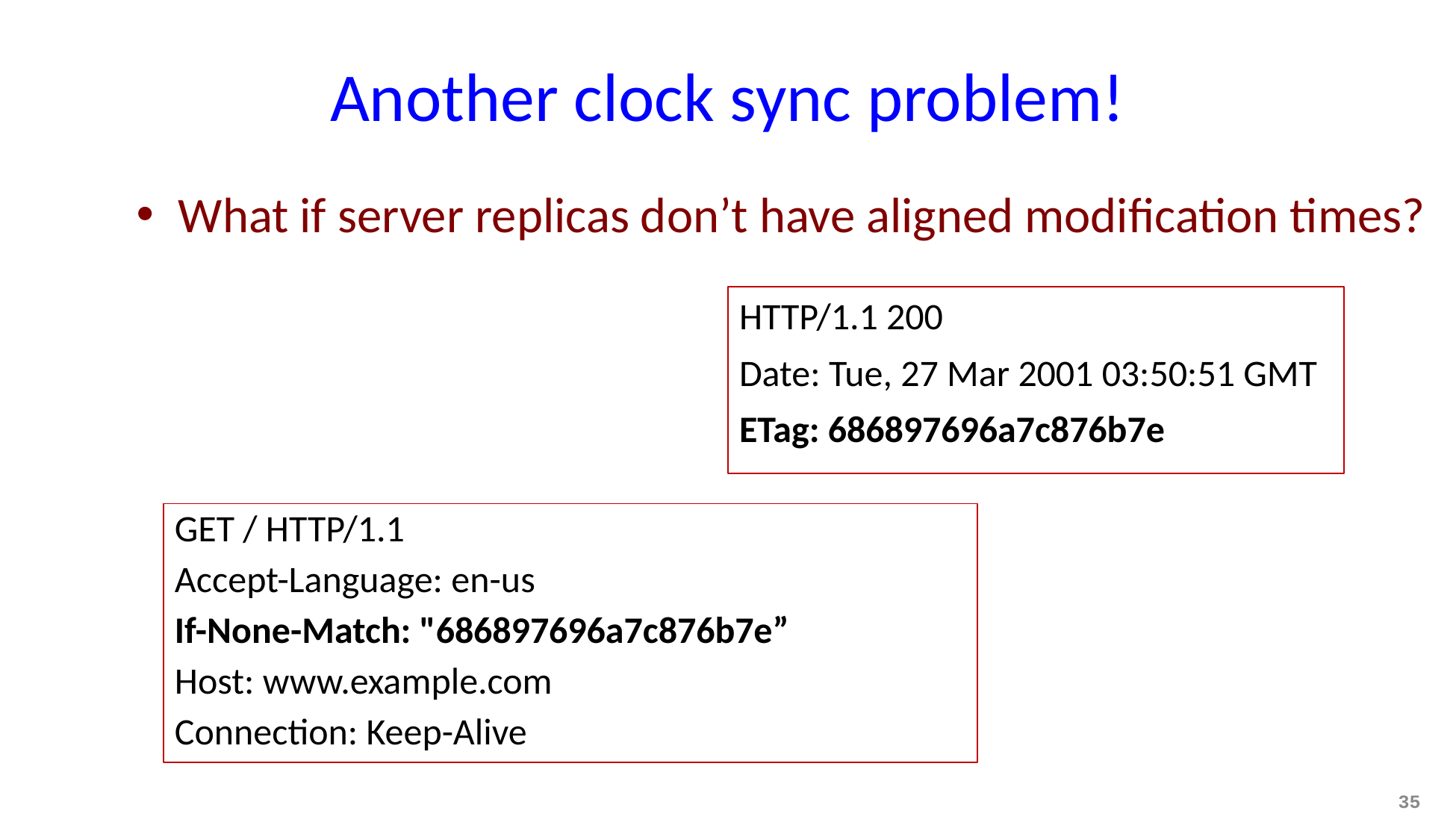

Another clock sync problem!
What if server replicas don’t have aligned modification times?
HTTP/1.1 200
Date: Tue, 27 Mar 2001 03:50:51 GMT
ETag: 686897696a7c876b7e

GET / HTTP/1.1
Accept-Language: en-us
If-None-Match: "686897696a7c876b7e”
Host: www.example.com
Connection: Keep-Alive

35